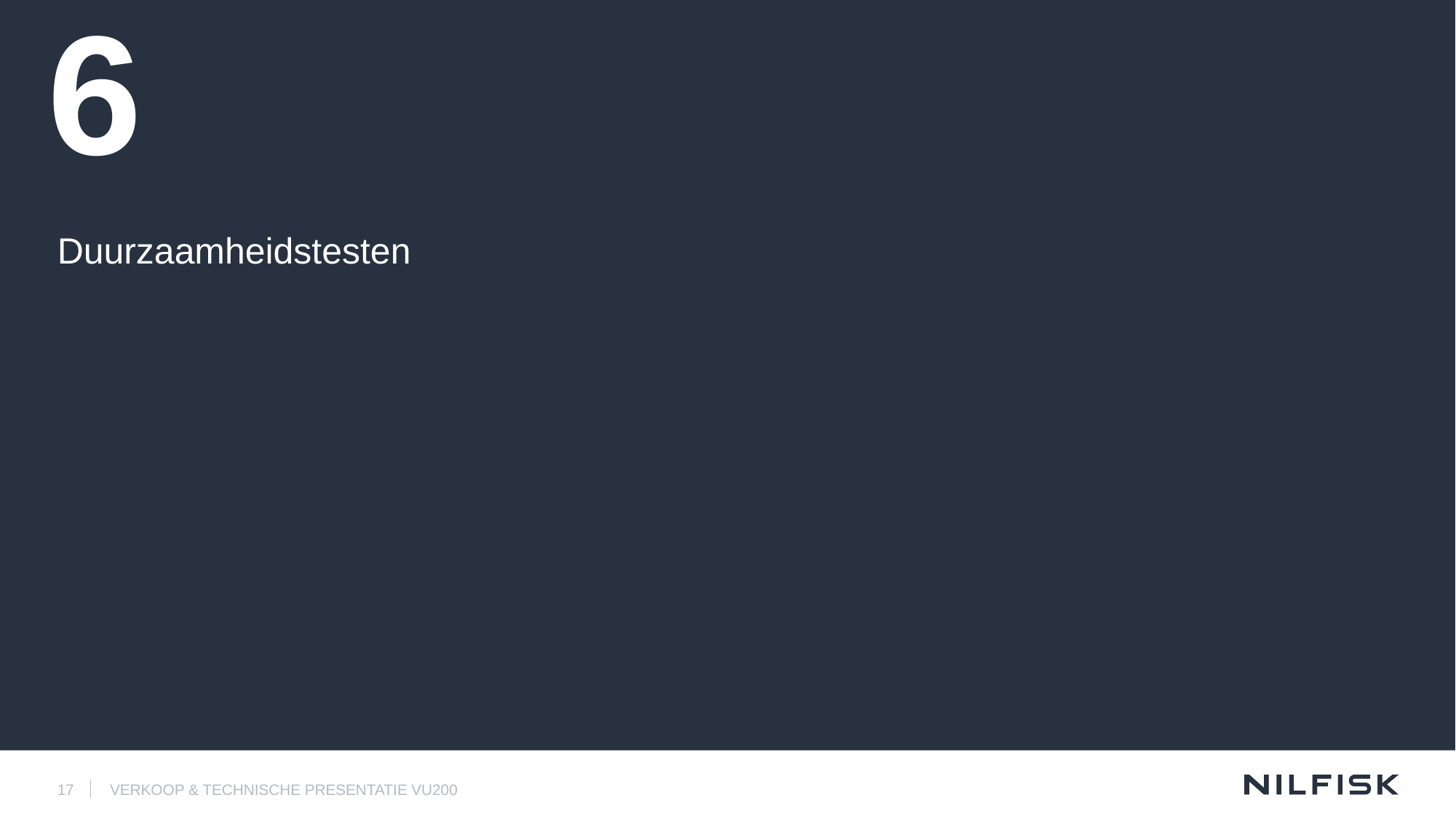

# 6
Duurzaamheidstesten
17
VERKOOP & TECHNISCHE PRESENTATIE VU200